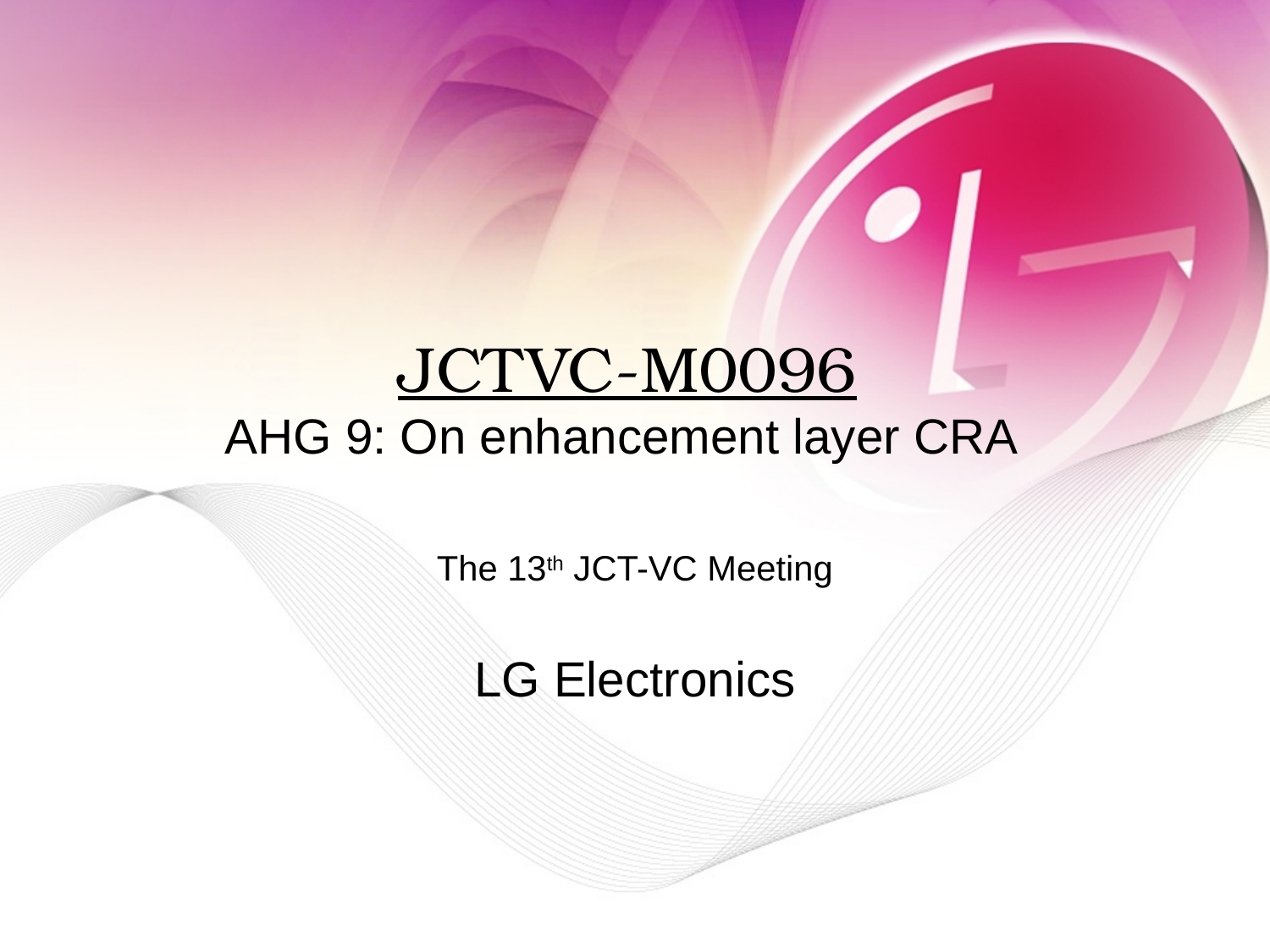

# JCTVC-M0096 AHG 9: On enhancement layer CRA
The 13th JCT-VC Meeting

LG Electronics